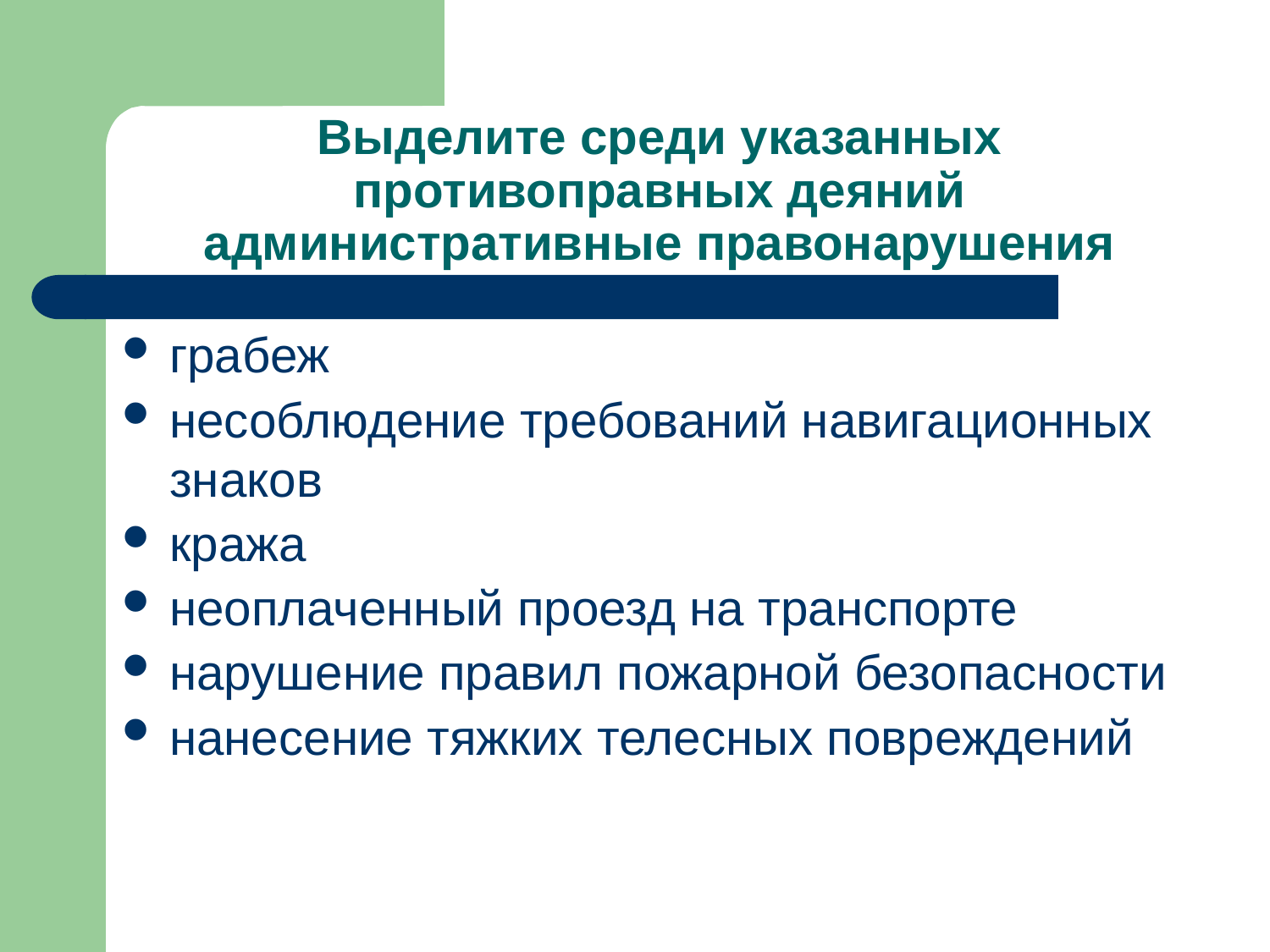

# Выделите среди указанных противоправных деяний административные правонарушения
грабеж
несоблюдение требований навигационных знаков
кража
неоплаченный проезд на транспорте
нарушение правил пожарной безопасности
нанесение тяжких телесных повреждений